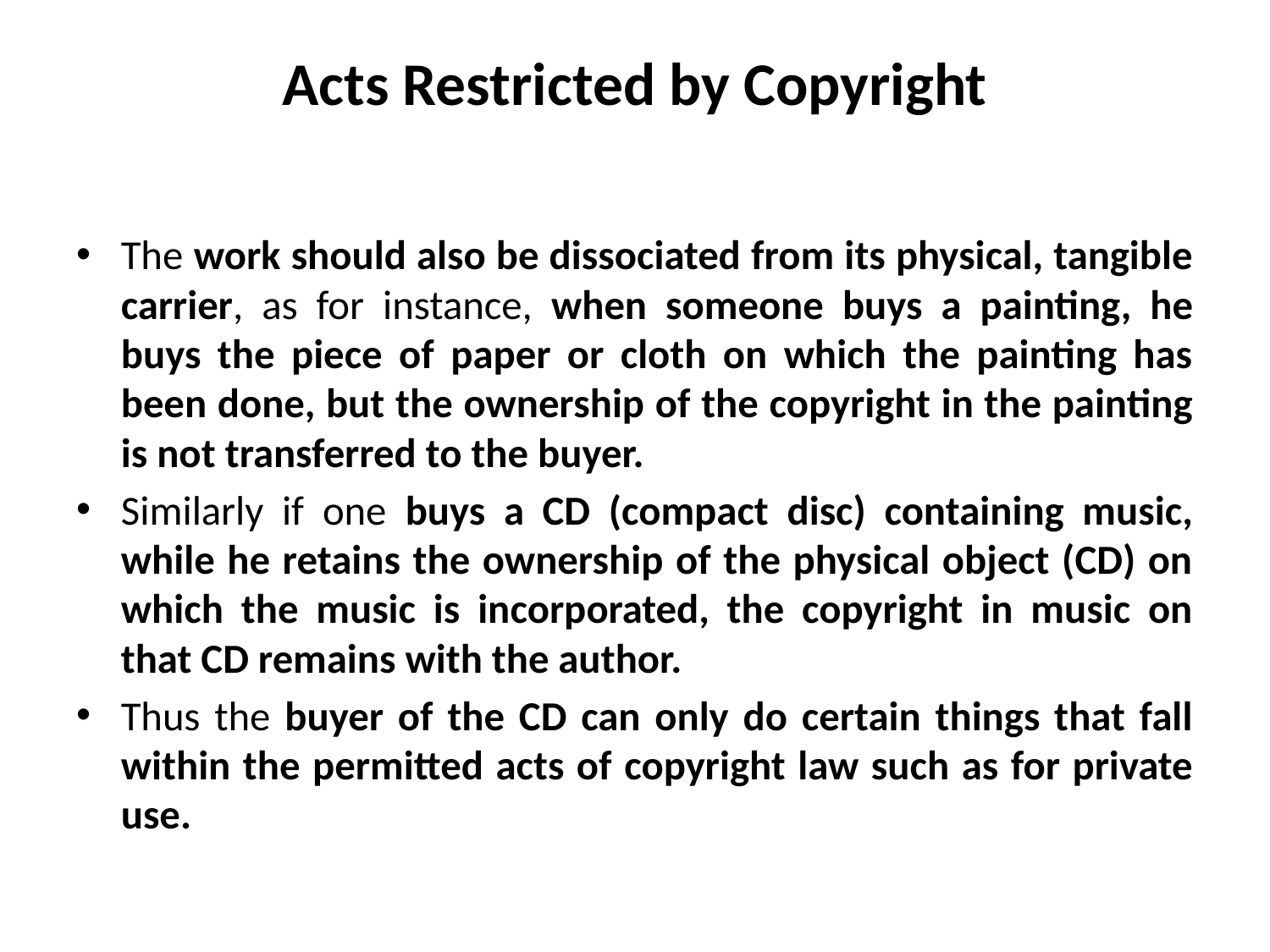

# Acts Restricted by Copyright
The work should also be dissociated from its physical, tangible carrier, as for instance, when someone buys a painting, he buys the piece of paper or cloth on which the painting has been done, but the ownership of the copyright in the painting is not transferred to the buyer.
Similarly if one buys a CD (compact disc) containing music, while he retains the ownership of the physical object (CD) on which the music is incorporated, the copyright in music on that CD remains with the author.
Thus the buyer of the CD can only do certain things that fall within the permitted acts of copyright law such as for private use.